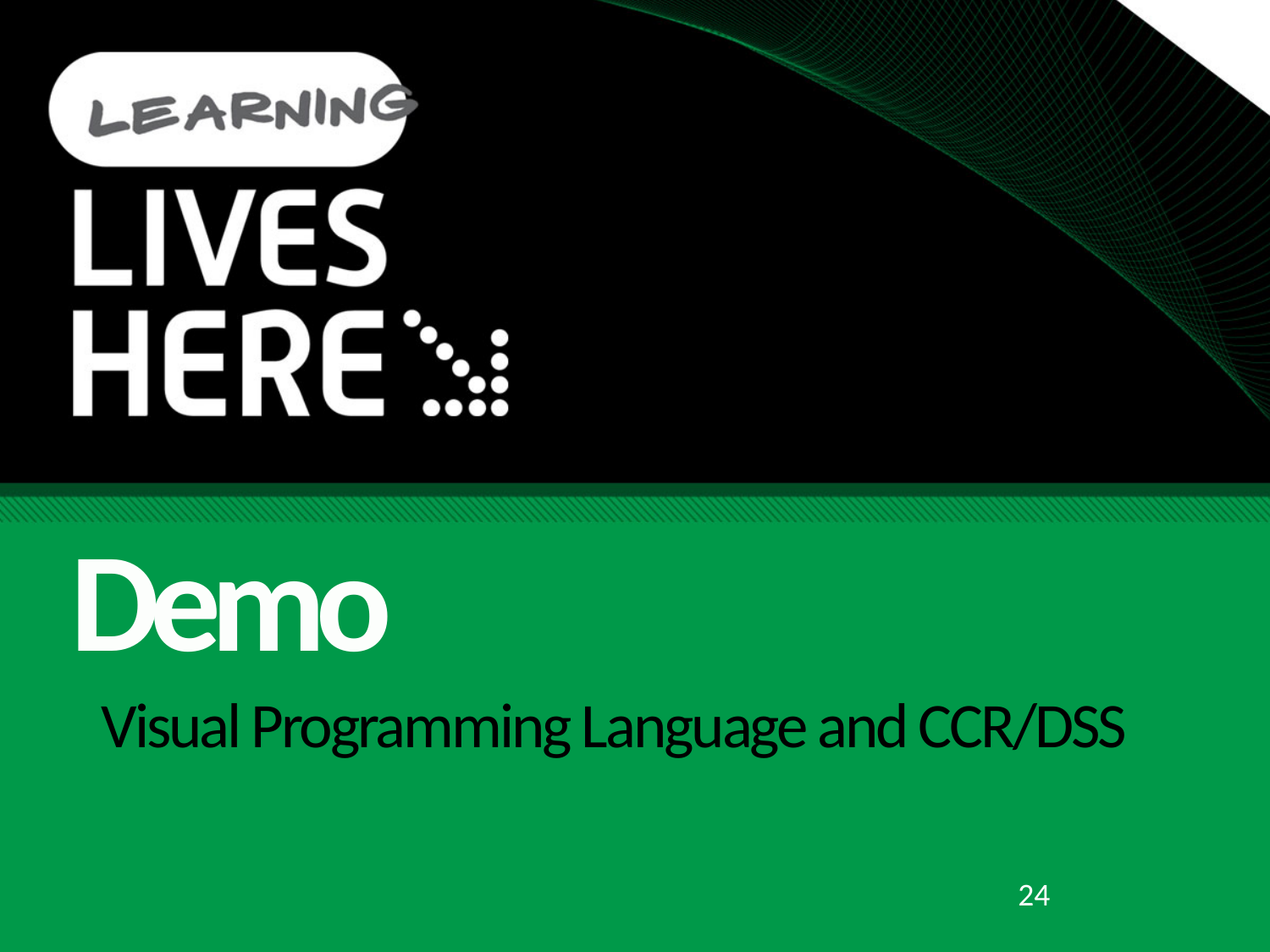

Demo
# Visual Programming Language and CCR/DSS

24